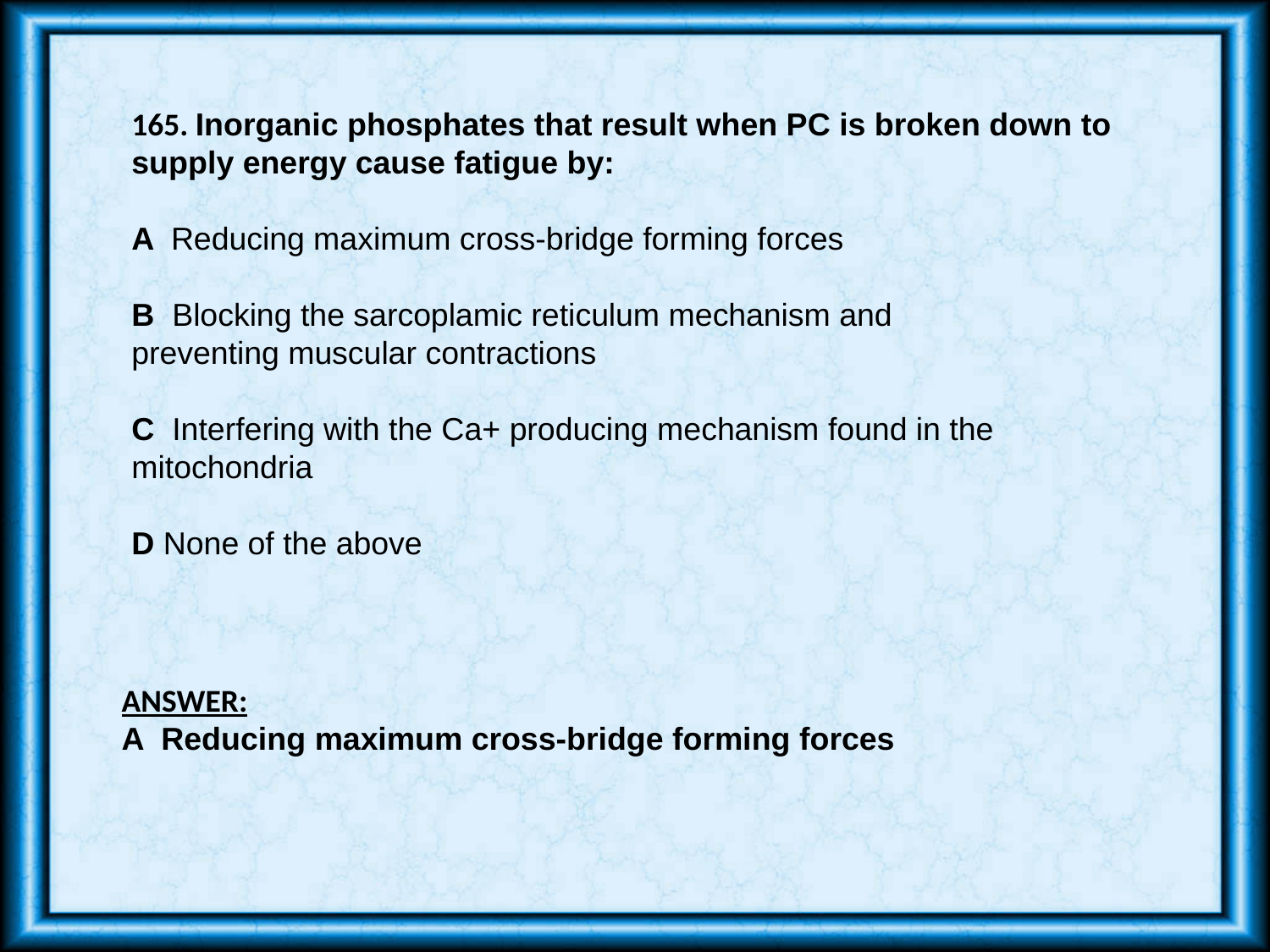

165. Inorganic phosphates that result when PC is broken down to supply energy cause fatigue by:

A  Reducing maximum cross-bridge forming forces

B  Blocking the sarcoplamic reticulum mechanism and
preventing muscular contractions

C  Interfering with the Ca+ producing mechanism found in the
mitochondria

D None of the above
ANSWER:
A  Reducing maximum cross-bridge forming forces